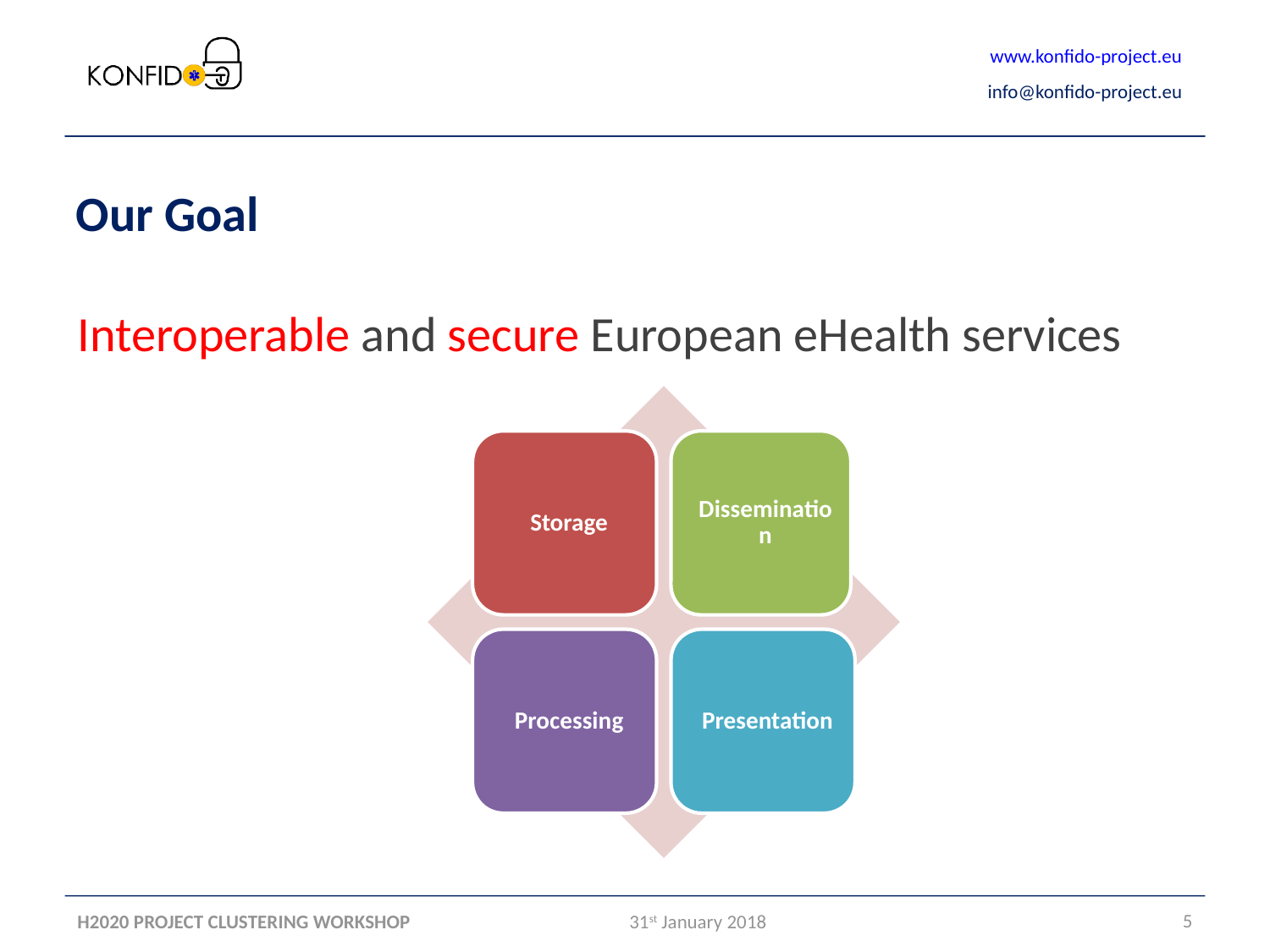

Our Goal
Interoperable and secure European eHealth services

Storage
Dissemination
Processing
Presentation
H2020 PROJECT CLUSTERING WORKSHOP
5
31st January 2018